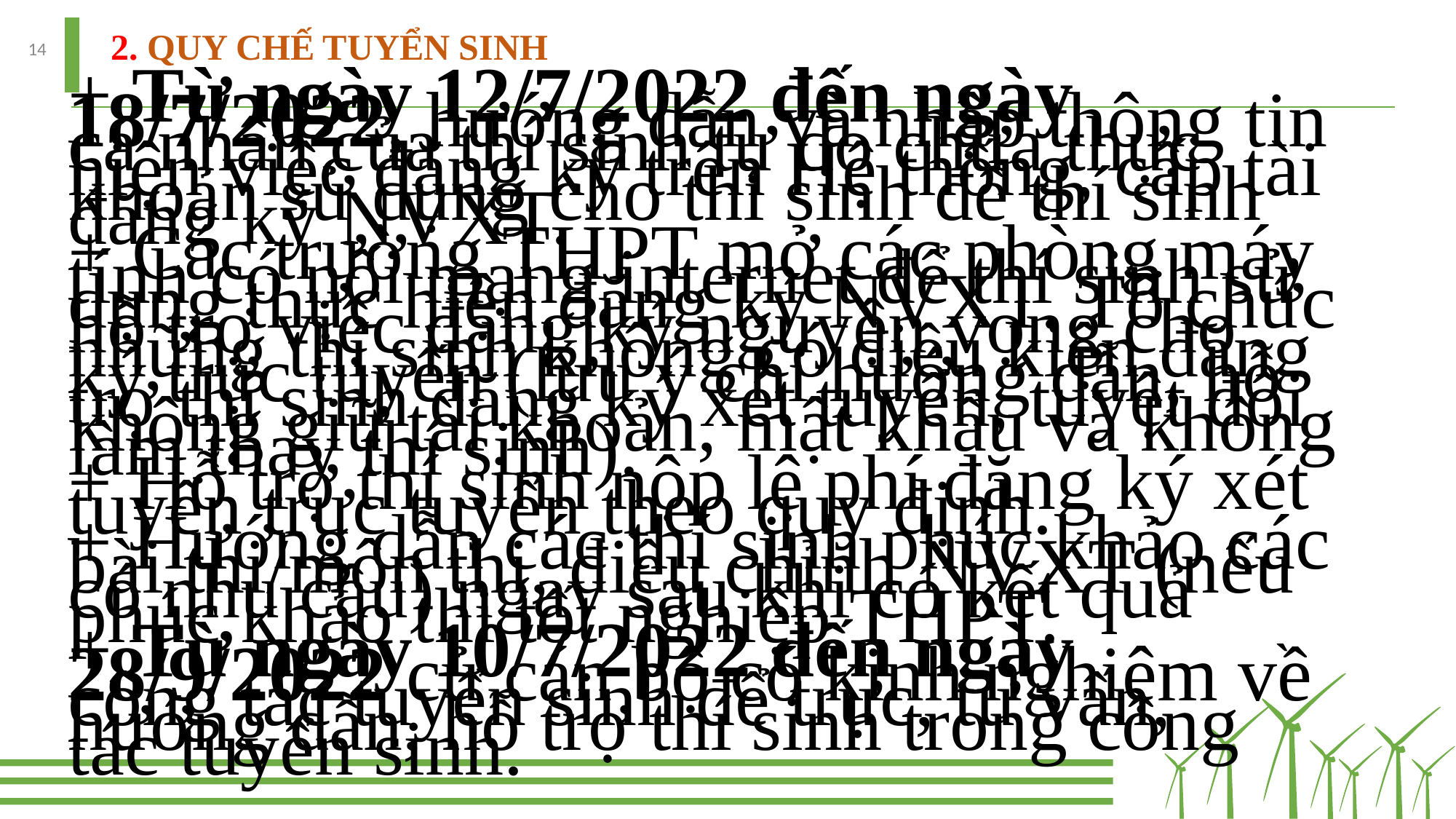

14
# 2. QUY CHẾ TUYỂN SINH
+ Từ ngày 12/7/2022 đến ngày 18/7/2022, hướng dẫn và nhập thông tin cá nhân của thí sinh tự do chưa thực hiện việc đăng ký trên Hệ thống, cấp tài khoản sử dụng cho thí sinh để thí sinh đăng ký NVXT.
+ Các trường THPT mở các phòng máy tính có nối mạng internet để thí sinh sử dụng thực hiện đăng ký NVXT. Tổ chức hỗ trợ việc đăng ký nguyện vọng cho những thí sinh không có điều kiện đăng ký trực tuyến (lưu ý chỉ hướng dẫn, hỗ trợ thí sinh đăng ký xét tuyển, tuyệt đối không giữ tài khoản, mật khẩu và không làm thay thí sinh).
+ Hỗ trợ thí sinh nộp lệ phí đăng ký xét tuyển trực tuyến theo quy định.
+ Hướng dẫn các thí sinh phúc khảo các bài thi/môn thi, điều chỉnh NVXT (nếu có nhu cầu) ngay sau khi có kết quả phúc khảo thi tốt nghiệp THPT.
+ Từ ngày 10/7/2022 đến ngày 28/9/2022 cử cán bộ có kinh nghiệm về công tác tuyển sinh để trực, tư vấn, hướng dẫn, hỗ trợ thí sinh trong công tác tuyển sinh.